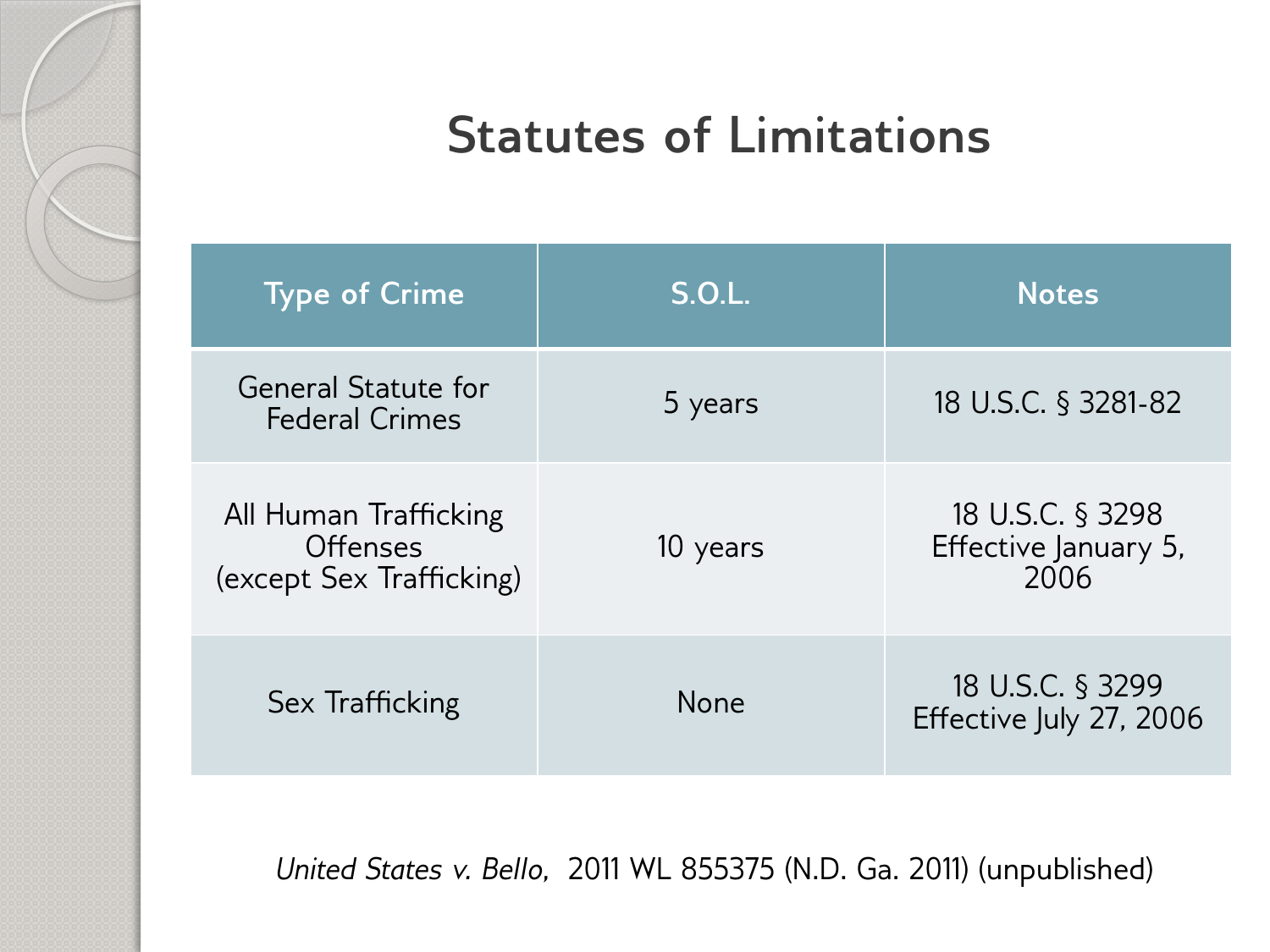

# Statutes of Limitations
| Type of Crime | S.O.L. | Notes |
| --- | --- | --- |
| General Statute for Federal Crimes | 5 years | 18 U.S.C. § 3281-82 |
| All Human Trafficking Offenses (except Sex Trafficking) | 10 years | 18 U.S.C. § 3298 Effective January 5, 2006 |
| Sex Trafficking | None | 18 U.S.C. § 3299 Effective July 27, 2006 |

United States v. Bello,  2011 WL 855375 (N.D. Ga. 2011) (unpublished)